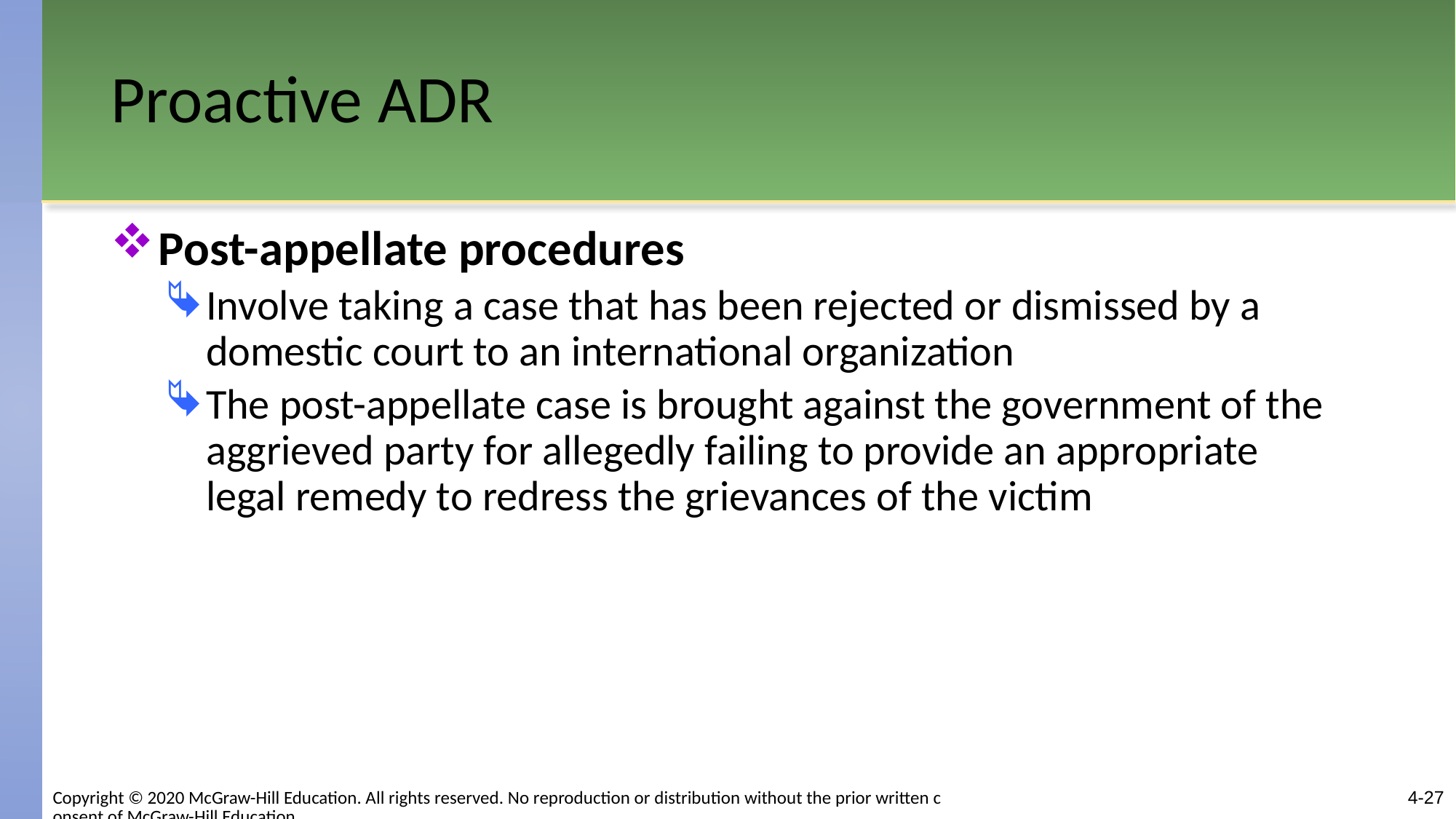

# Proactive ADR
Post-appellate procedures
Involve taking a case that has been rejected or dismissed by a domestic court to an international organization
The post-appellate case is brought against the government of the aggrieved party for allegedly failing to provide an appropriate legal remedy to redress the grievances of the victim
4-27
Copyright © 2020 McGraw-Hill Education. All rights reserved. No reproduction or distribution without the prior written consent of McGraw-Hill Education.